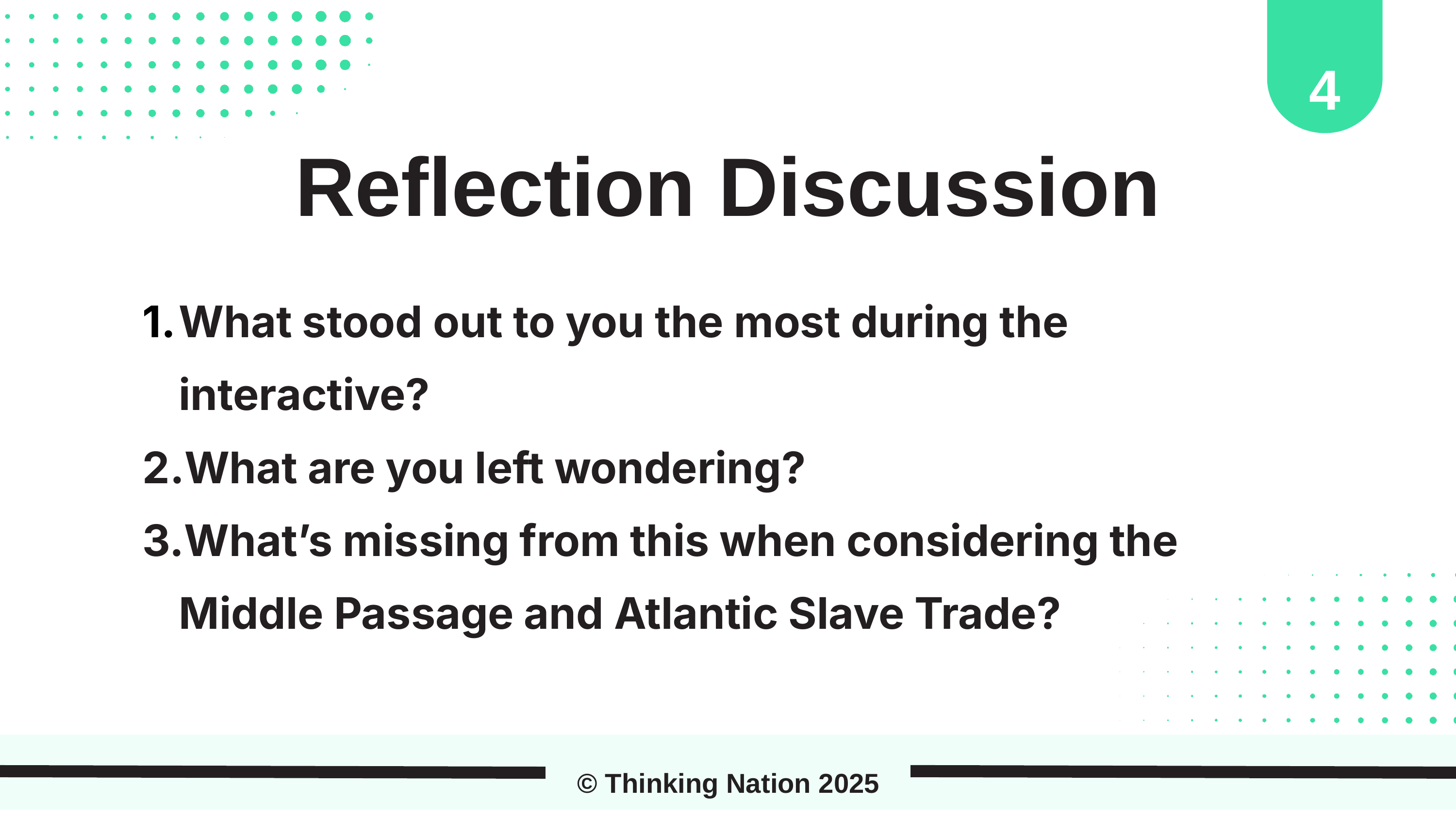

4
Reflection Discussion
What stood out to you the most during the interactive?
What are you left wondering?
What’s missing from this when considering the Middle Passage and Atlantic Slave Trade?

© Thinking Nation 2025